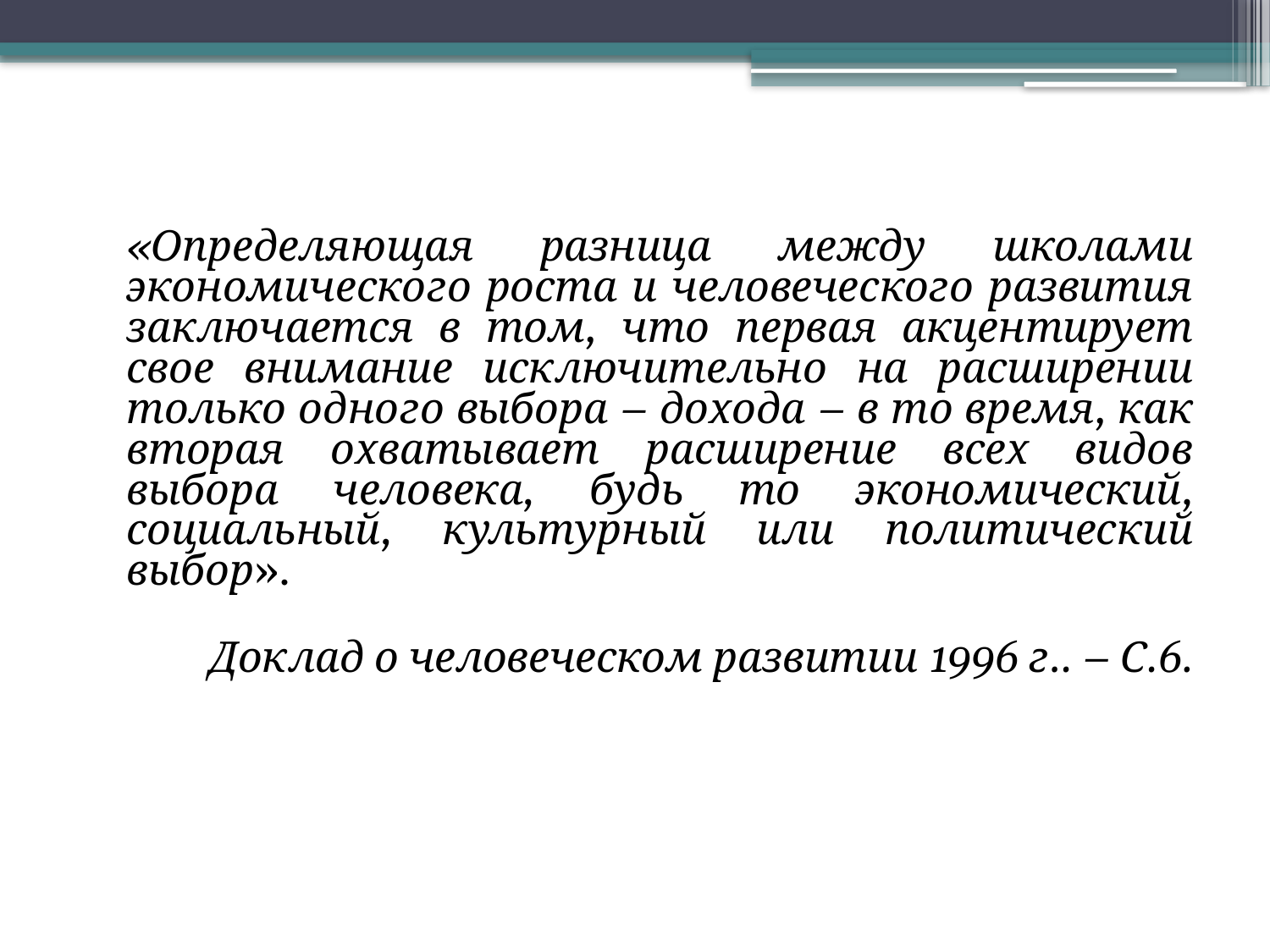

«Определяющая разница между школами экономического роста и человеческого развития заключается в том, что первая акцентирует свое внимание исключительно на расширении только одного выбора – дохода – в то время, как вторая охватывает расширение всех видов выбора человека, будь то экономический, социальный, культурный или политический выбор».
Доклад о человеческом развитии 1996 г.. – С.6.